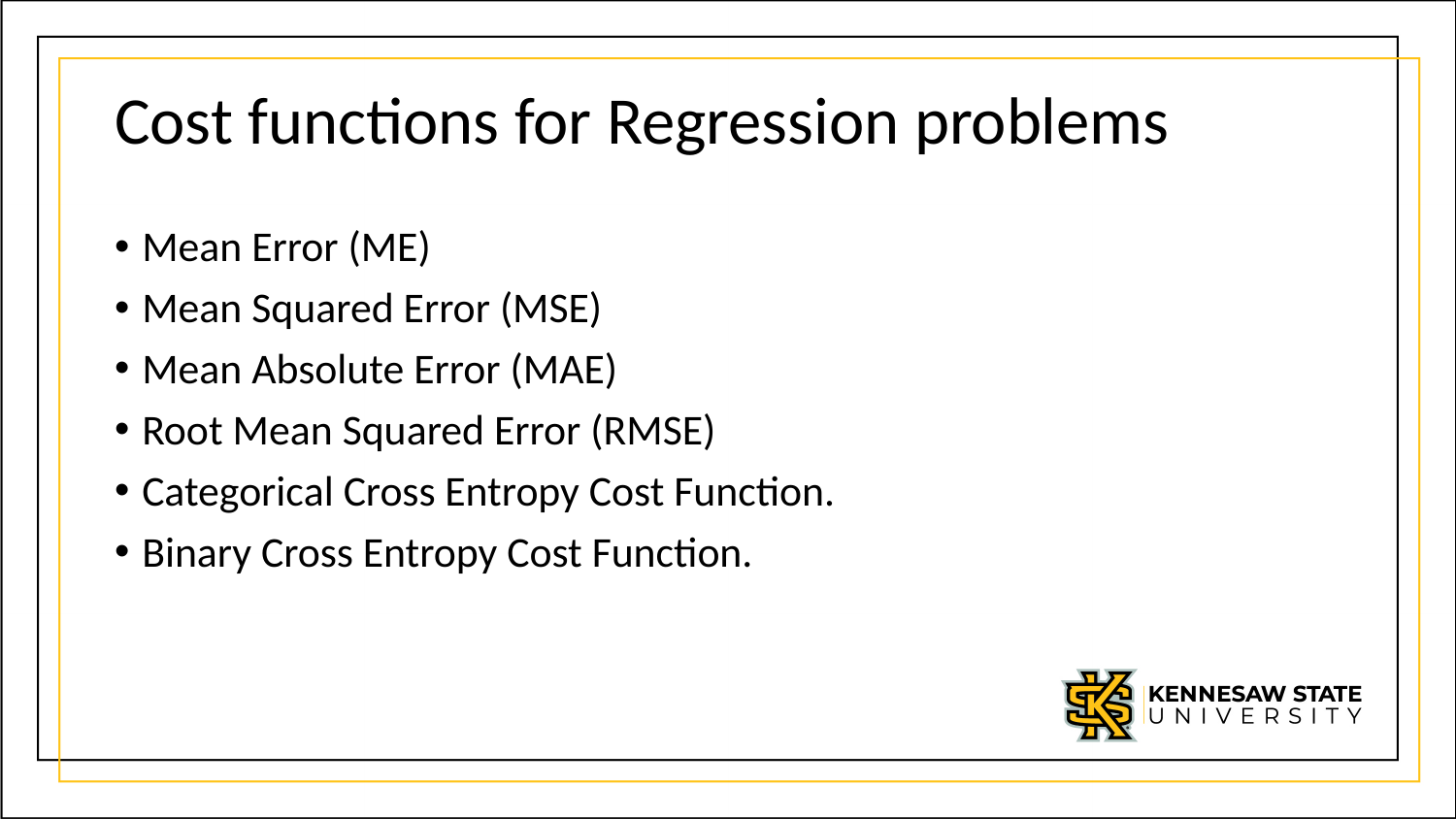

# Cost functions for Regression problems
Mean Error (ME)
Mean Squared Error (MSE)
Mean Absolute Error (MAE)
Root Mean Squared Error (RMSE)
Categorical Cross Entropy Cost Function.
Binary Cross Entropy Cost Function.